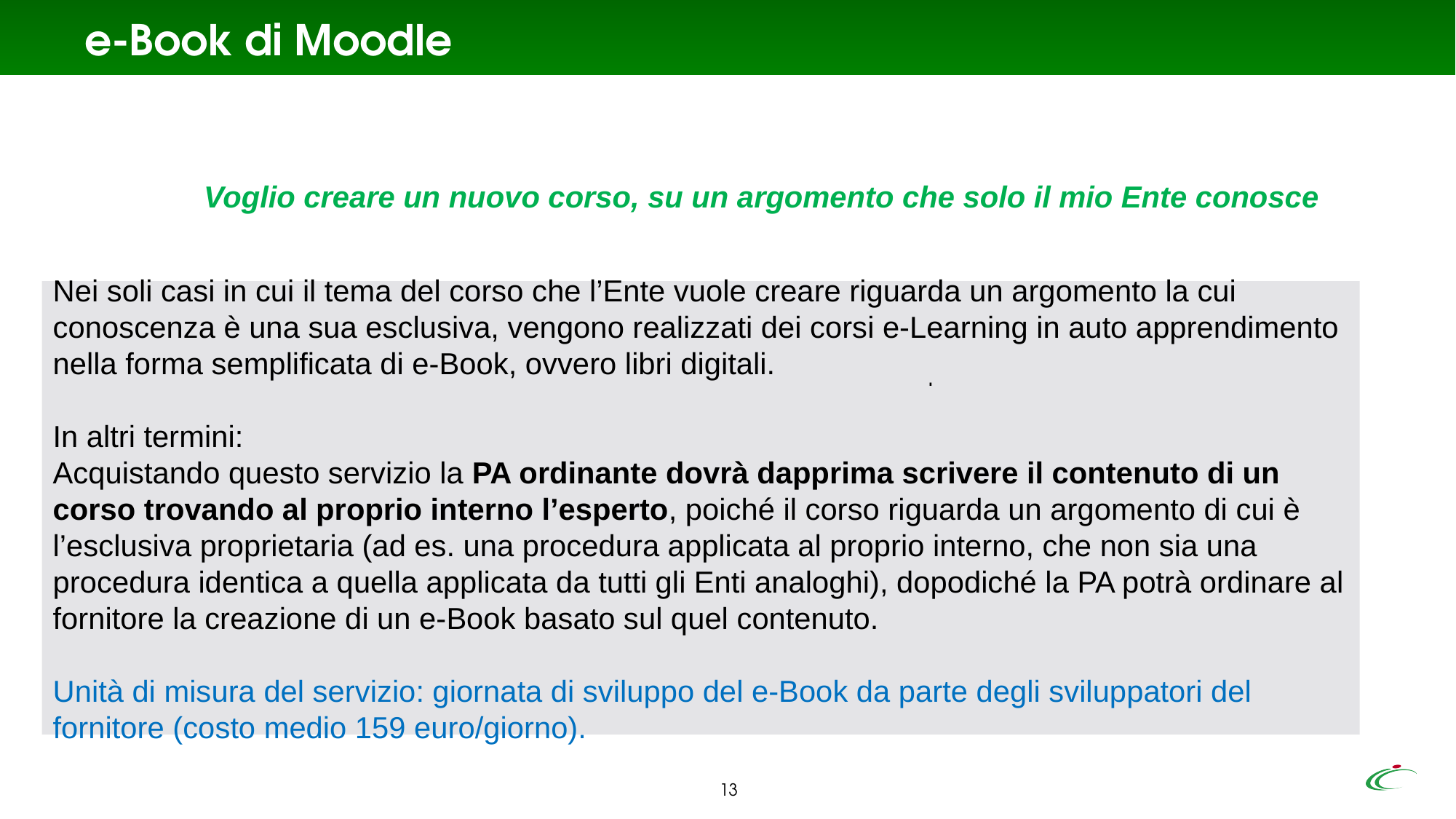

# e-Book di Moodle
Voglio creare un nuovo corso, su un argomento che solo il mio Ente conosce
Nei soli casi in cui il tema del corso che l’Ente vuole creare riguarda un argomento la cui conoscenza è una sua esclusiva, vengono realizzati dei corsi e-Learning in auto apprendimento nella forma semplificata di e-Book, ovvero libri digitali.

In altri termini:
Acquistando questo servizio la PA ordinante dovrà dapprima scrivere il contenuto di un corso trovando al proprio interno l’esperto, poiché il corso riguarda un argomento di cui è l’esclusiva proprietaria (ad es. una procedura applicata al proprio interno, che non sia una procedura identica a quella applicata da tutti gli Enti analoghi), dopodiché la PA potrà ordinare al fornitore la creazione di un e-Book basato sul quel contenuto.

Unità di misura del servizio: giornata di sviluppo del e-Book da parte degli sviluppatori del fornitore (costo medio 159 euro/giorno).
.